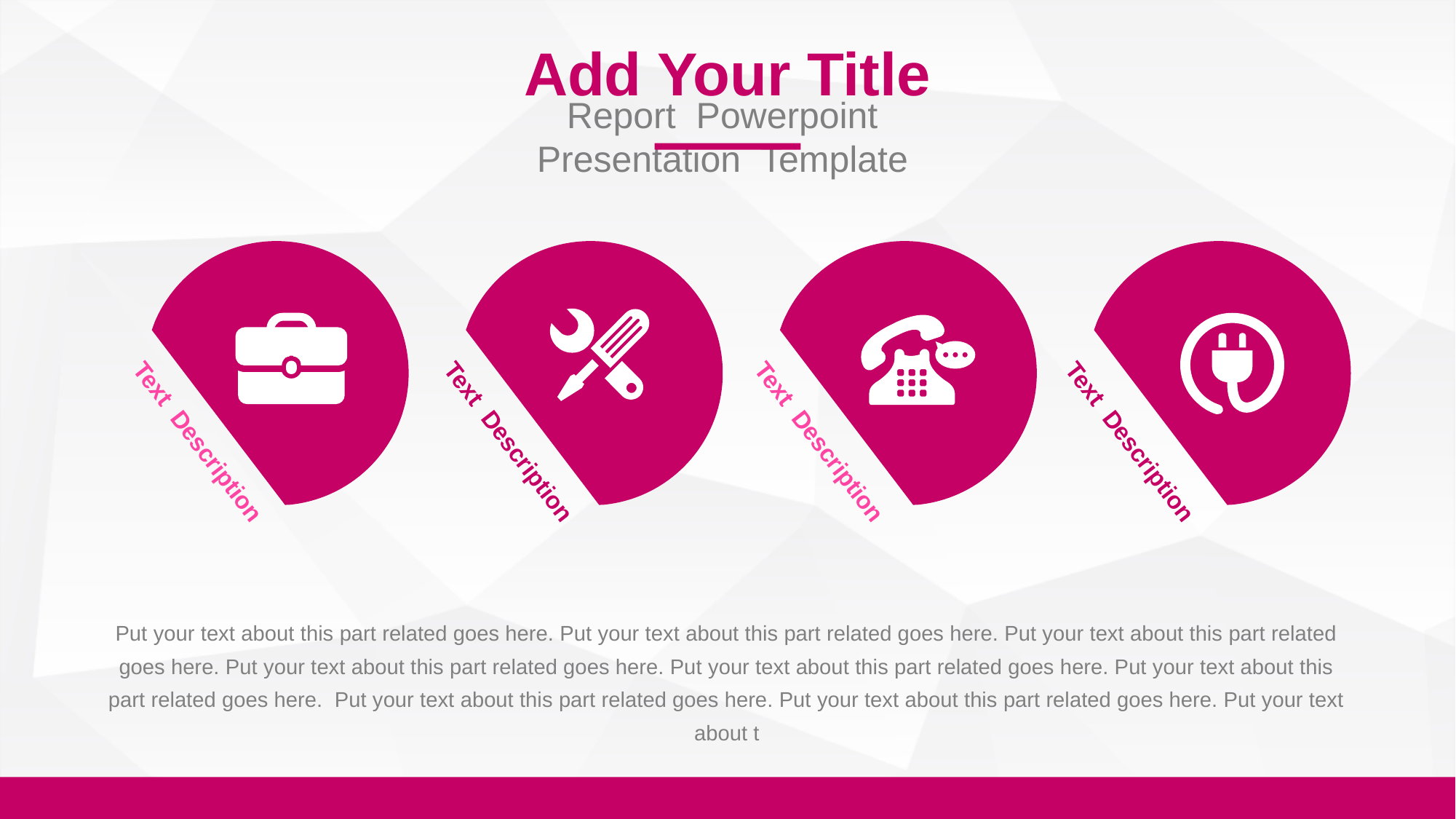

Add Your Title
Report  Powerpoint  Presentation  Template

Text  Description
Text  Description
Text  Description
Text  Description
Put your text about this part related goes here. Put your text about this part related goes here. Put your text about this part related goes here. Put your text about this part related goes here. Put your text about this part related goes here. Put your text about this part related goes here.  Put your text about this part related goes here. Put your text about this part related goes here. Put your text about t